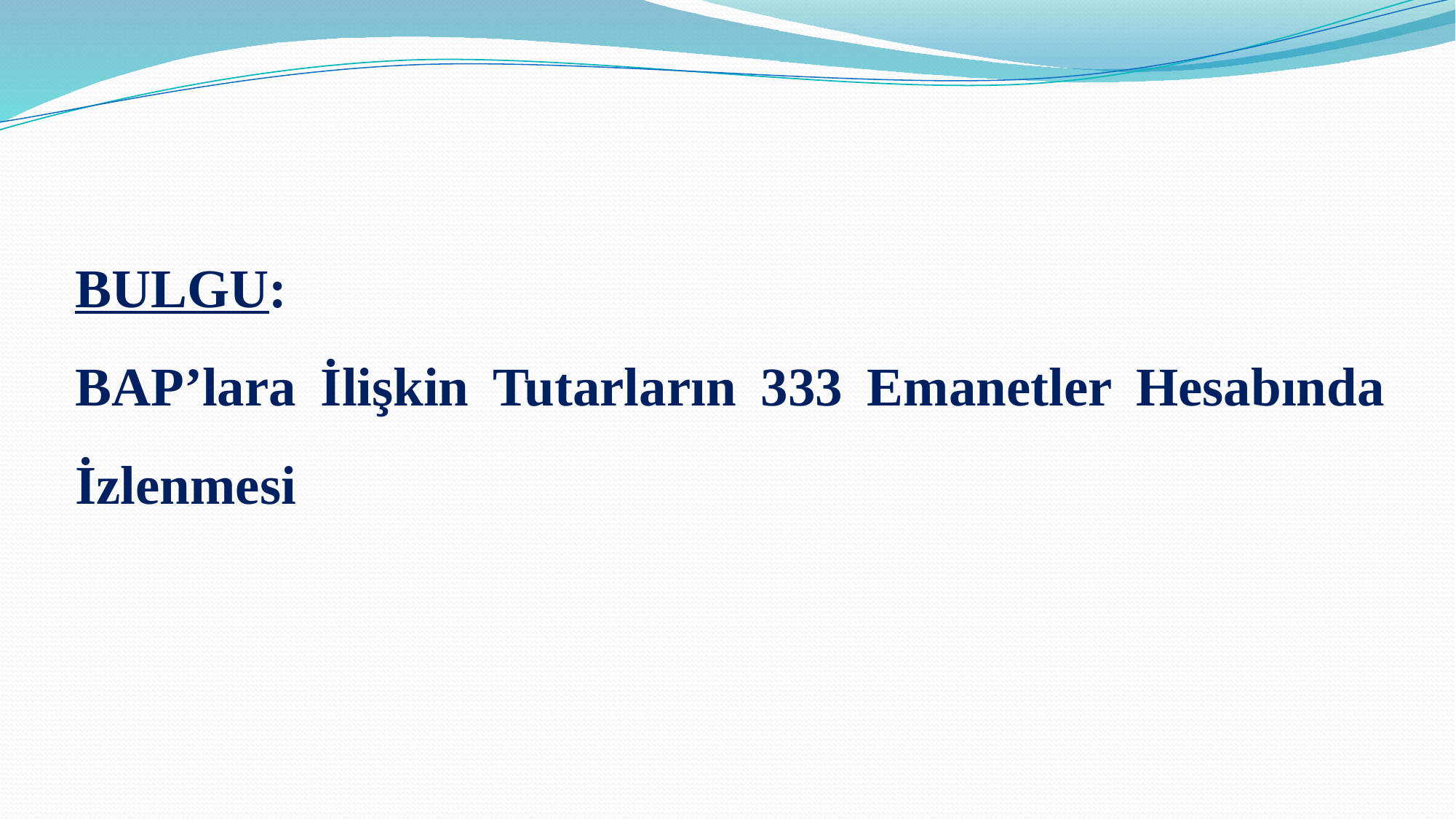

BULGU:
BAP’lara İlişkin Tutarların 333 Emanetler Hesabında İzlenmesi